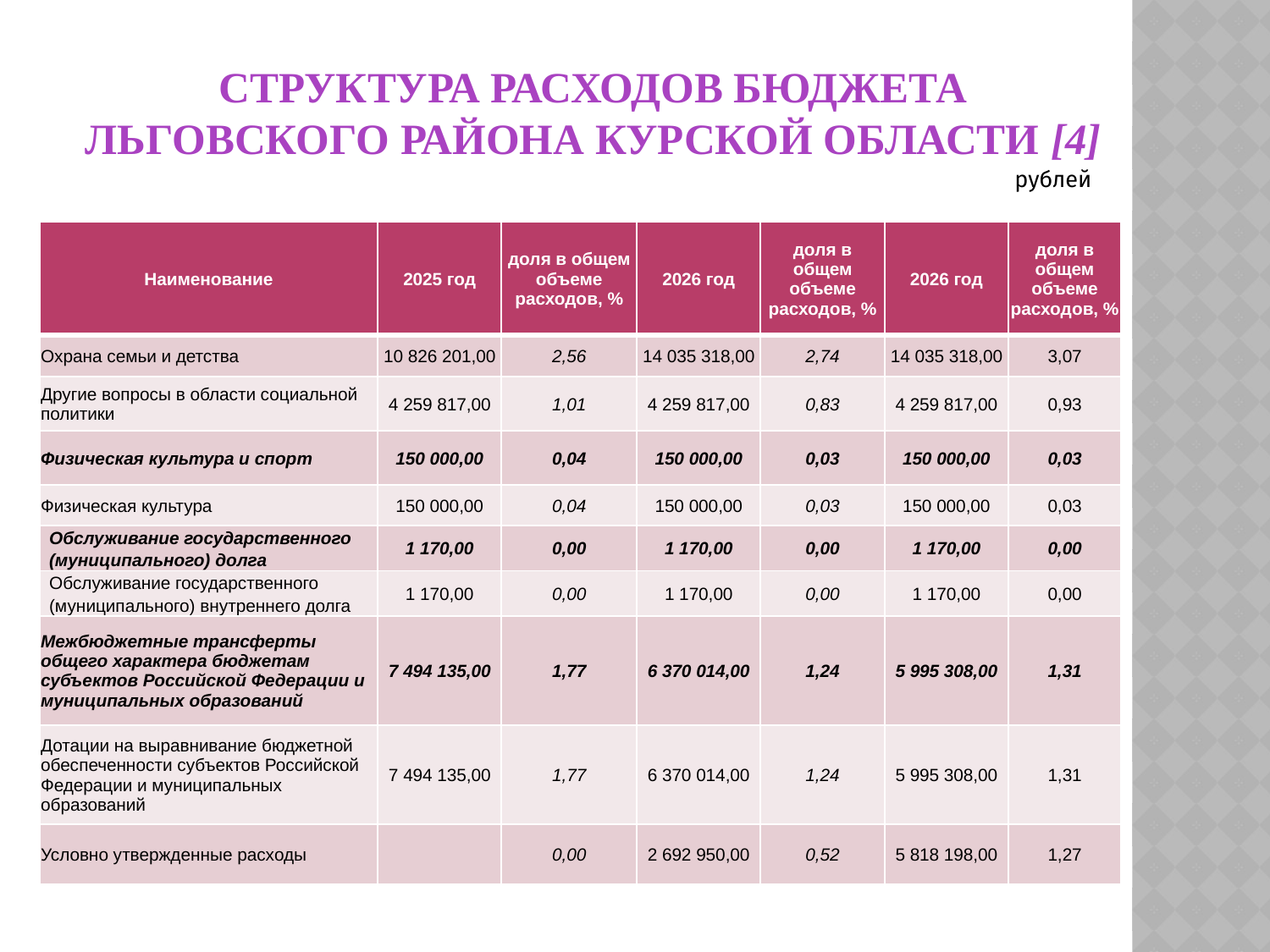

# СТРУКТУРА РАСХОДОВ БЮДЖЕТА ЛЬГОВСКОГО РАЙОНА КУРСКОЙ ОБЛАСТИ [4]
рублей
| Наименование | 2025 год | доля в общем объеме расходов, % | 2026 год | доля в общем объеме расходов, % | 2026 год | доля в общем объеме расходов, % |
| --- | --- | --- | --- | --- | --- | --- |
| Охрана семьи и детства | 10 826 201,00 | 2,56 | 14 035 318,00 | 2,74 | 14 035 318,00 | 3,07 |
| Другие вопросы в области социальной политики | 4 259 817,00 | 1,01 | 4 259 817,00 | 0,83 | 4 259 817,00 | 0,93 |
| Физическая культура и спорт | 150 000,00 | 0,04 | 150 000,00 | 0,03 | 150 000,00 | 0,03 |
| Физическая культура | 150 000,00 | 0,04 | 150 000,00 | 0,03 | 150 000,00 | 0,03 |
| Обслуживание государственного (муниципального) долга | 1 170,00 | 0,00 | 1 170,00 | 0,00 | 1 170,00 | 0,00 |
| Обслуживание государственного (муниципального) внутреннего долга | 1 170,00 | 0,00 | 1 170,00 | 0,00 | 1 170,00 | 0,00 |
| Межбюджетные трансферты общего характера бюджетам субъектов Российской Федерации и муниципальных образований | 7 494 135,00 | 1,77 | 6 370 014,00 | 1,24 | 5 995 308,00 | 1,31 |
| Дотации на выравнивание бюджетной обеспеченности субъектов Российской Федерации и муниципальных образований | 7 494 135,00 | 1,77 | 6 370 014,00 | 1,24 | 5 995 308,00 | 1,31 |
| Условно утвержденные расходы |  | 0,00 | 2 692 950,00 | 0,52 | 5 818 198,00 | 1,27 |